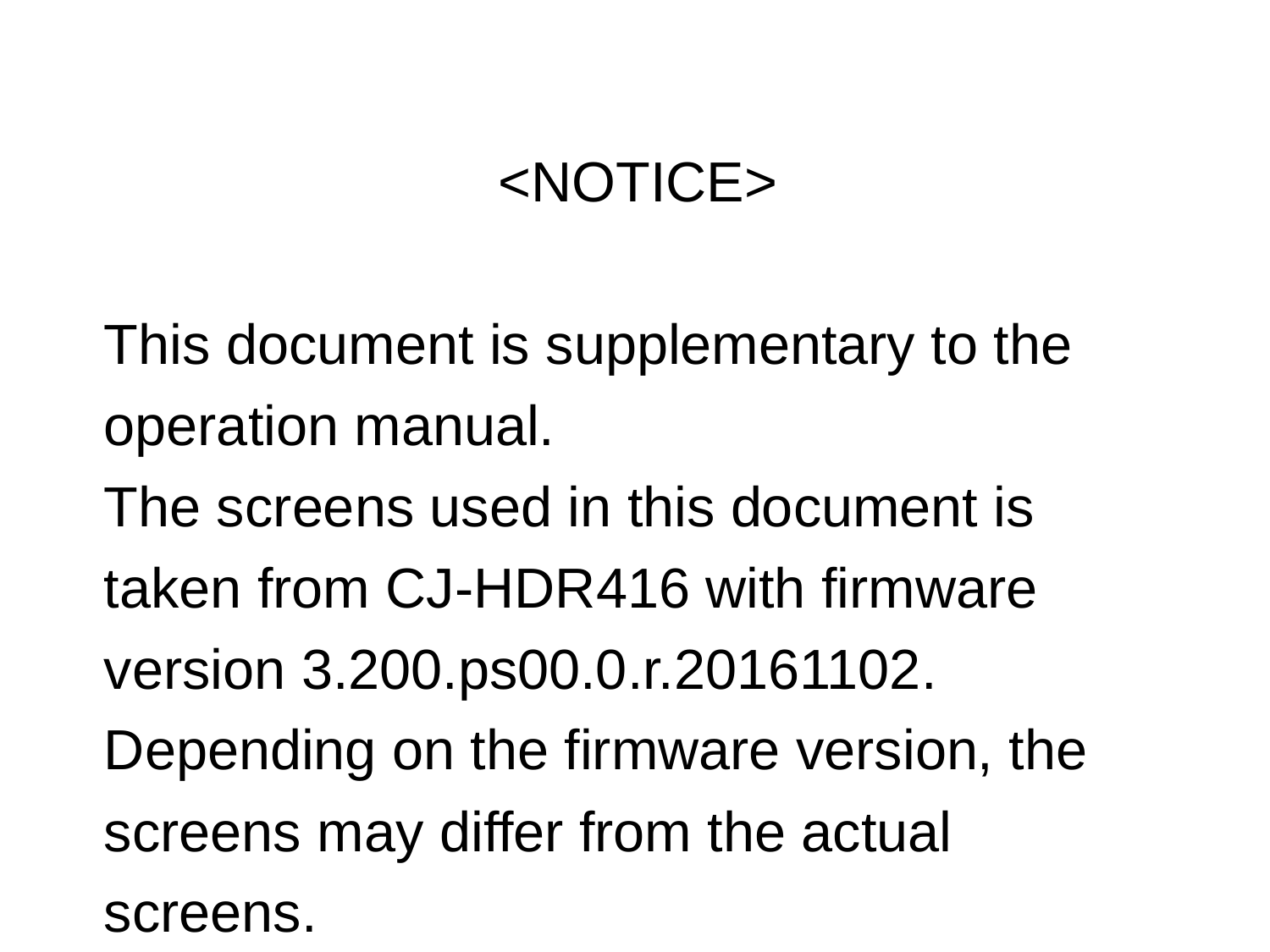

<NOTICE>

This document is supplementary to the operation manual.
The screens used in this document is taken from CJ-HDR416 with firmware version 3.200.ps00.0.r.20161102.
Depending on the firmware version, the screens may differ from the actual screens.